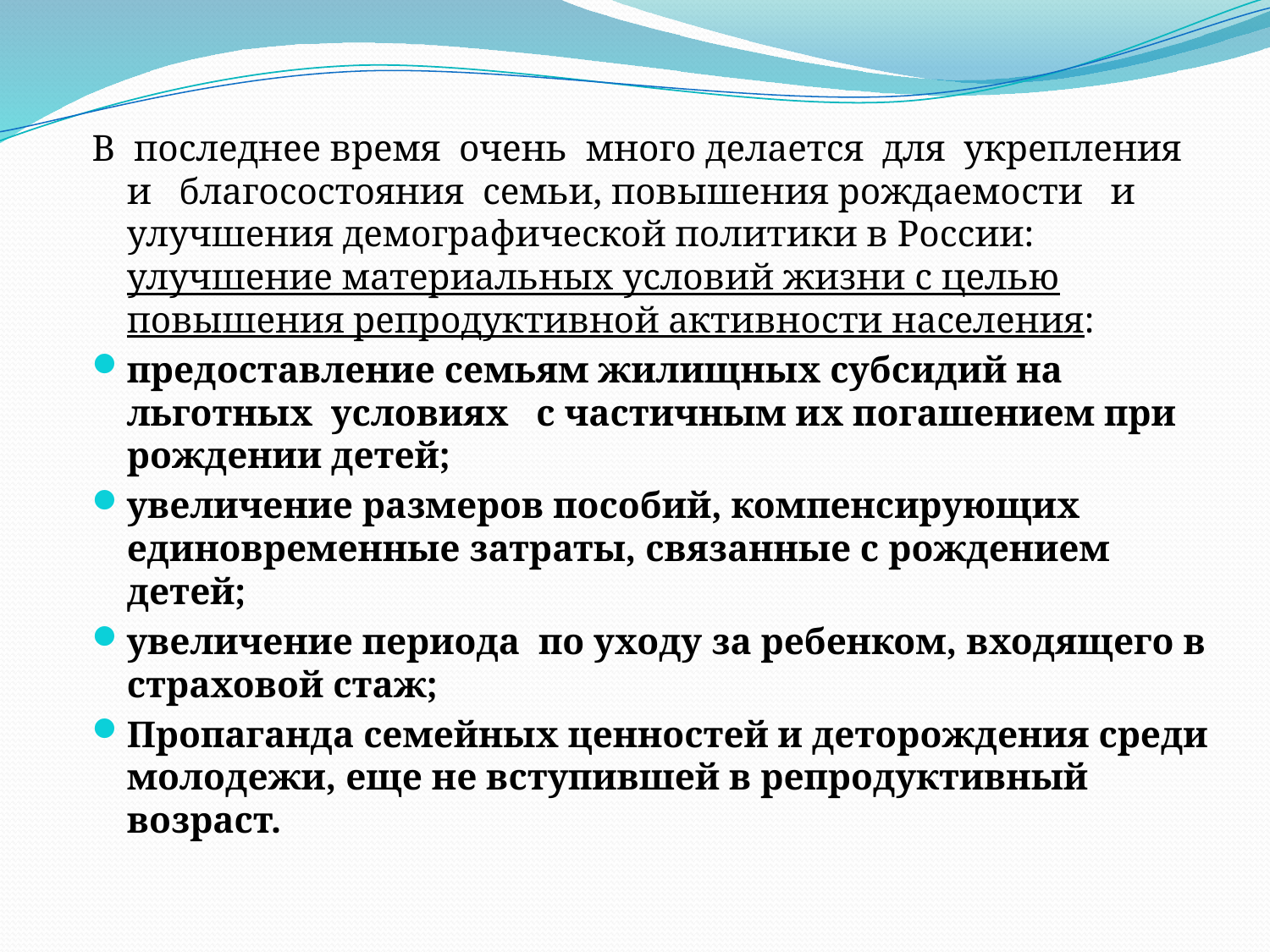

В  последнее время  очень  много делается  для  укрепления   и   благосостояния  семьи, повышения рождаемости   и  улучшения демографической политики в России:  улучшение материальных условий жизни с целью повышения репродуктивной активности населения:
предоставление семьям жилищных субсидий на льготных  условиях   с частичным их погашением при рождении детей;
увеличение размеров пособий, компенсирующих единовременные затраты, связанные с рождением детей;
увеличение периода  по уходу за ребенком, входящего в страховой стаж;
Пропаганда семейных ценностей и деторождения среди молодежи, еще не вступившей в репродуктивный возраст.